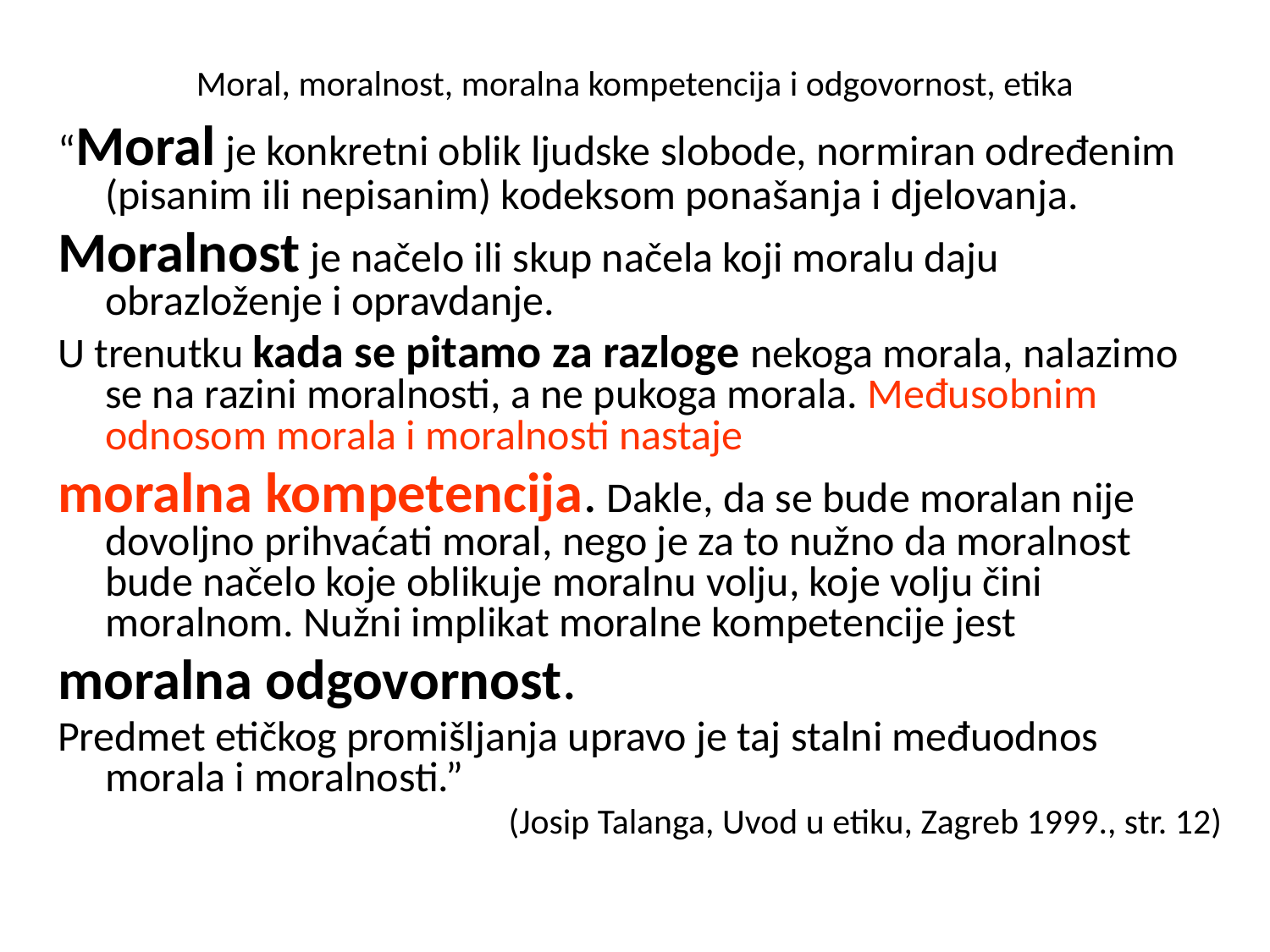

# Moral, moralnost, moralna kompetencija i odgovornost, etika
“Moral je konkretni oblik ljudske slobode, normiran određenim (pisanim ili nepisanim) kodeksom ponašanja i djelovanja.
Moralnost je načelo ili skup načela koji moralu daju obrazloženje i opravdanje.
U trenutku kada se pitamo za razloge nekoga morala, nalazimo se na razini moralnosti, a ne pukoga morala. Međusobnim odnosom morala i moralnosti nastaje
moralna kompetencija. Dakle, da se bude moralan nije dovoljno prihvaćati moral, nego je za to nužno da moralnost bude načelo koje oblikuje moralnu volju, koje volju čini moralnom. Nužni implikat moralne kompetencije jest
moralna odgovornost.
Predmet etičkog promišljanja upravo je taj stalni međuodnos morala i moralnosti.”
(Josip Talanga, Uvod u etiku, Zagreb 1999., str. 12)